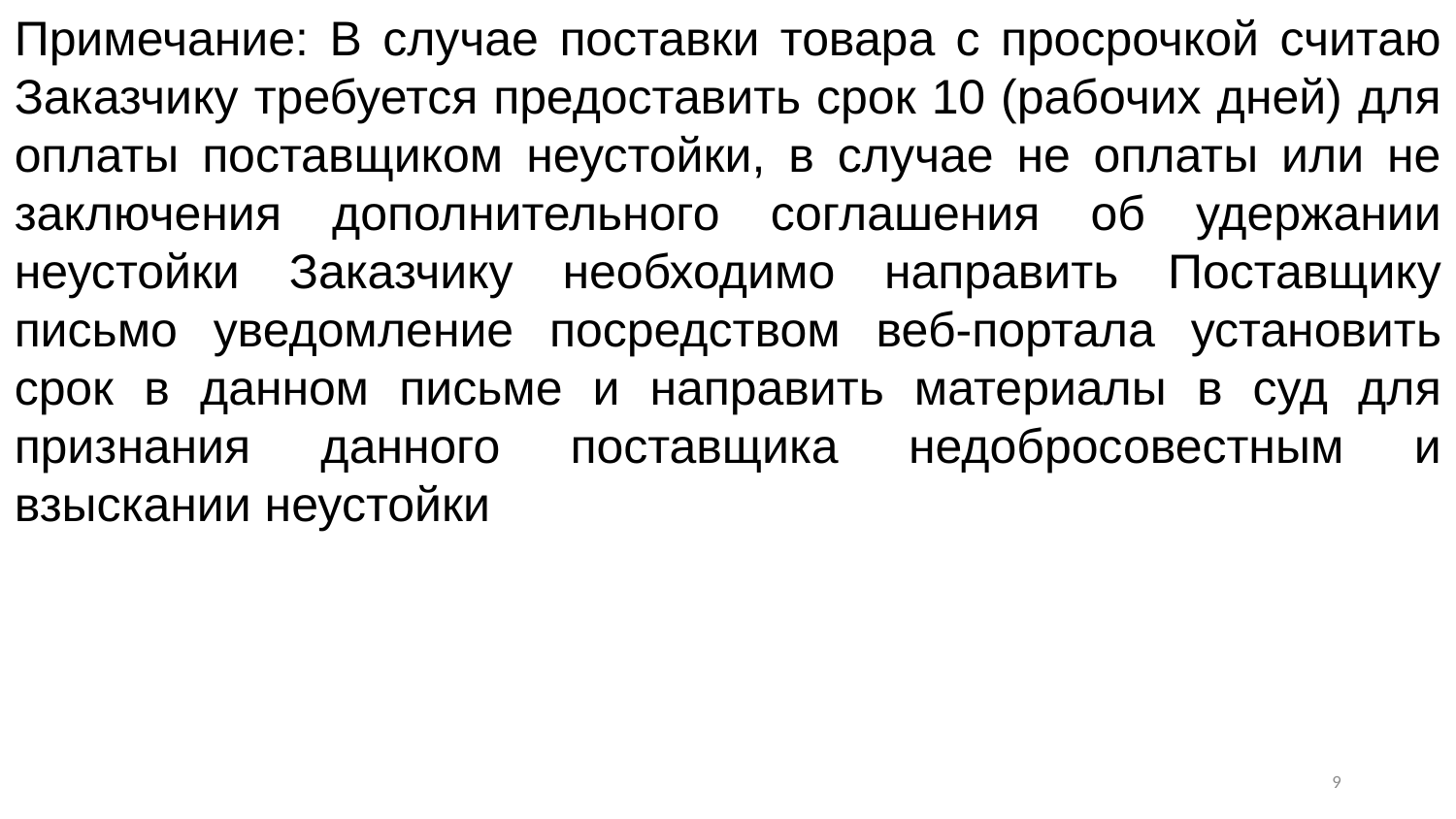

Примечание: В случае поставки товара с просрочкой считаю Заказчику требуется предоставить срок 10 (рабочих дней) для оплаты поставщиком неустойки, в случае не оплаты или не заключения дополнительного соглашения об удержании неустойки Заказчику необходимо направить Поставщику письмо уведомление посредством веб-портала установить срок в данном письме и направить материалы в суд для признания данного поставщика недобросовестным и взыскании неустойки
9